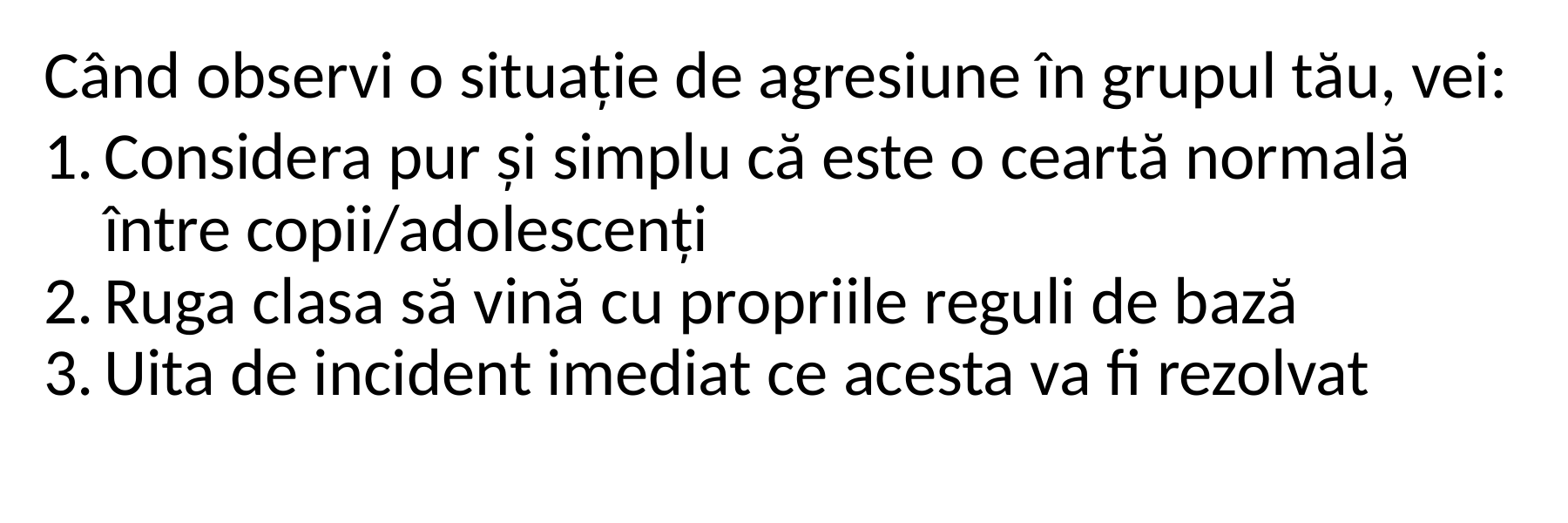

Când observi o situație de agresiune în grupul tău, vei:
Considera pur și simplu că este o ceartă normală între copii/adolescenți
Ruga clasa să vină cu propriile reguli de bază
Uita de incident imediat ce acesta va fi rezolvat